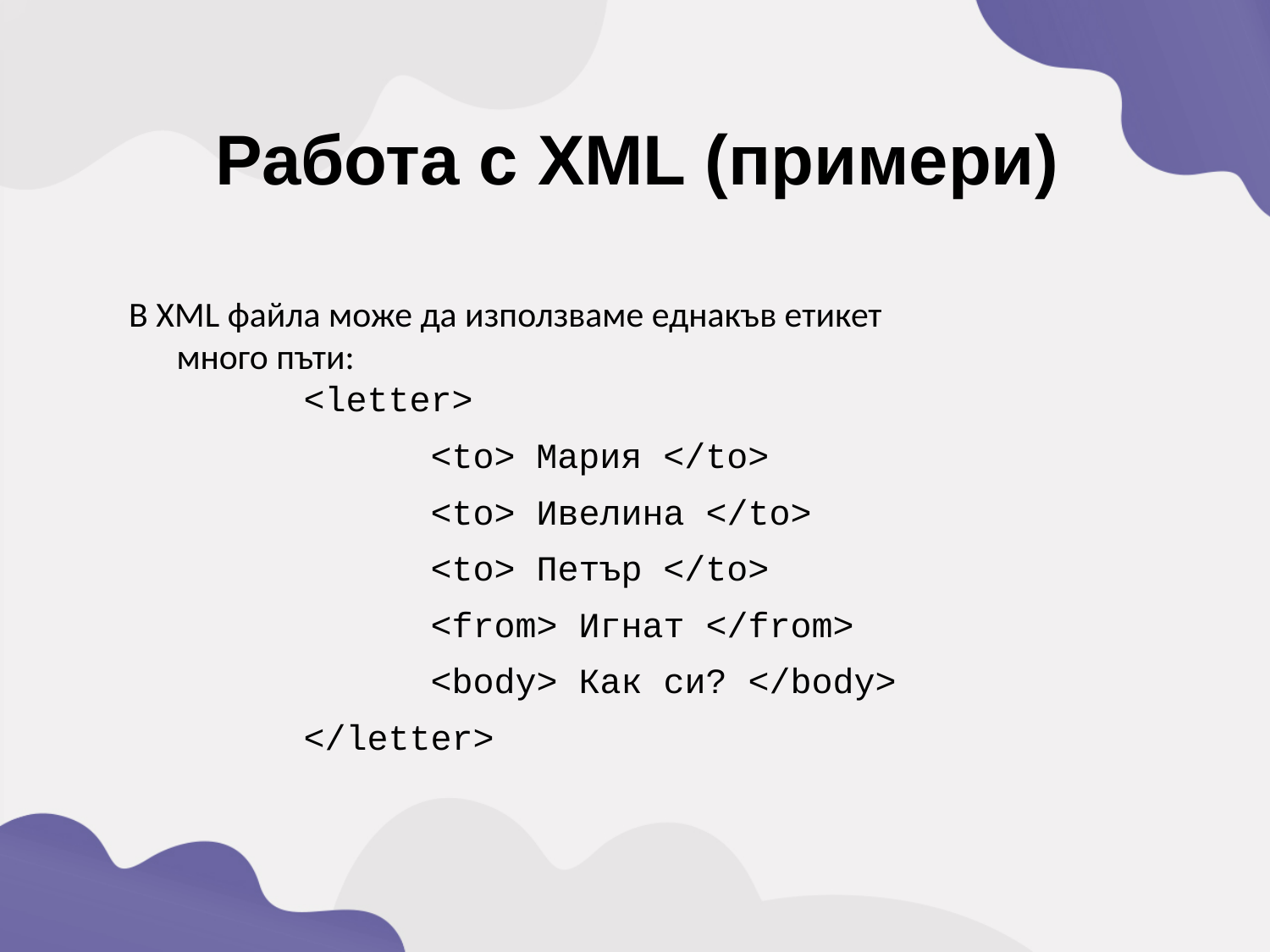

Работа с XML (примери)
В XML файла може да използваме еднакъв етикет
много пъти:
	<letter>
			<to> Mария </to>
			<to> Ивелина </to>
			<to> Петър </to>
			<from> Игнат </from>
			<body> Как си? </body>
		</letter>